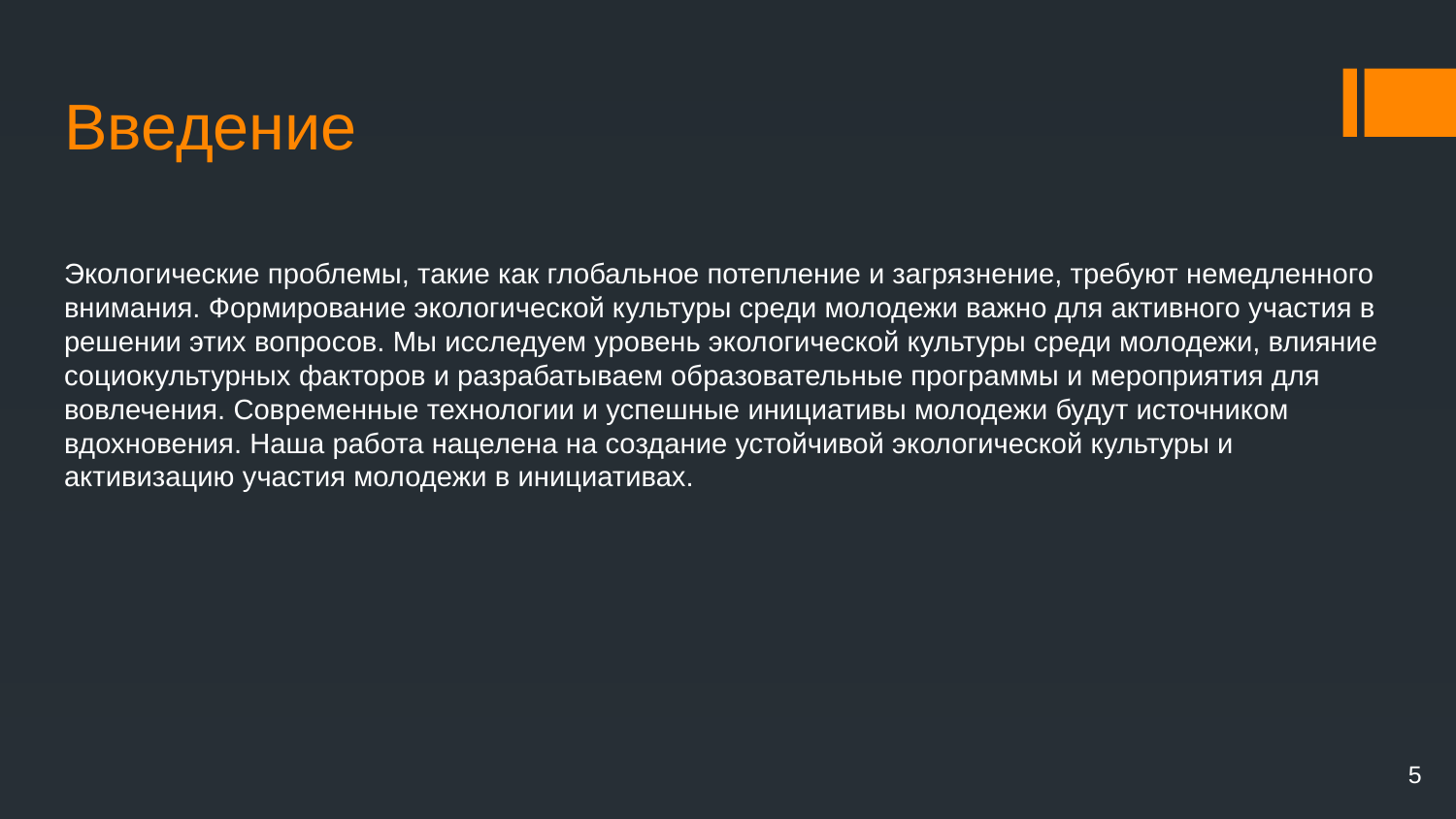

# Введение
Экологические проблемы, такие как глобальное потепление и загрязнение, требуют немедленного внимания. Формирование экологической культуры среди молодежи важно для активного участия в решении этих вопросов. Мы исследуем уровень экологической культуры среди молодежи, влияние социокультурных факторов и разрабатываем образовательные программы и мероприятия для вовлечения. Современные технологии и успешные инициативы молодежи будут источником вдохновения. Наша работа нацелена на создание устойчивой экологической культуры и активизацию участия молодежи в инициативах.
5